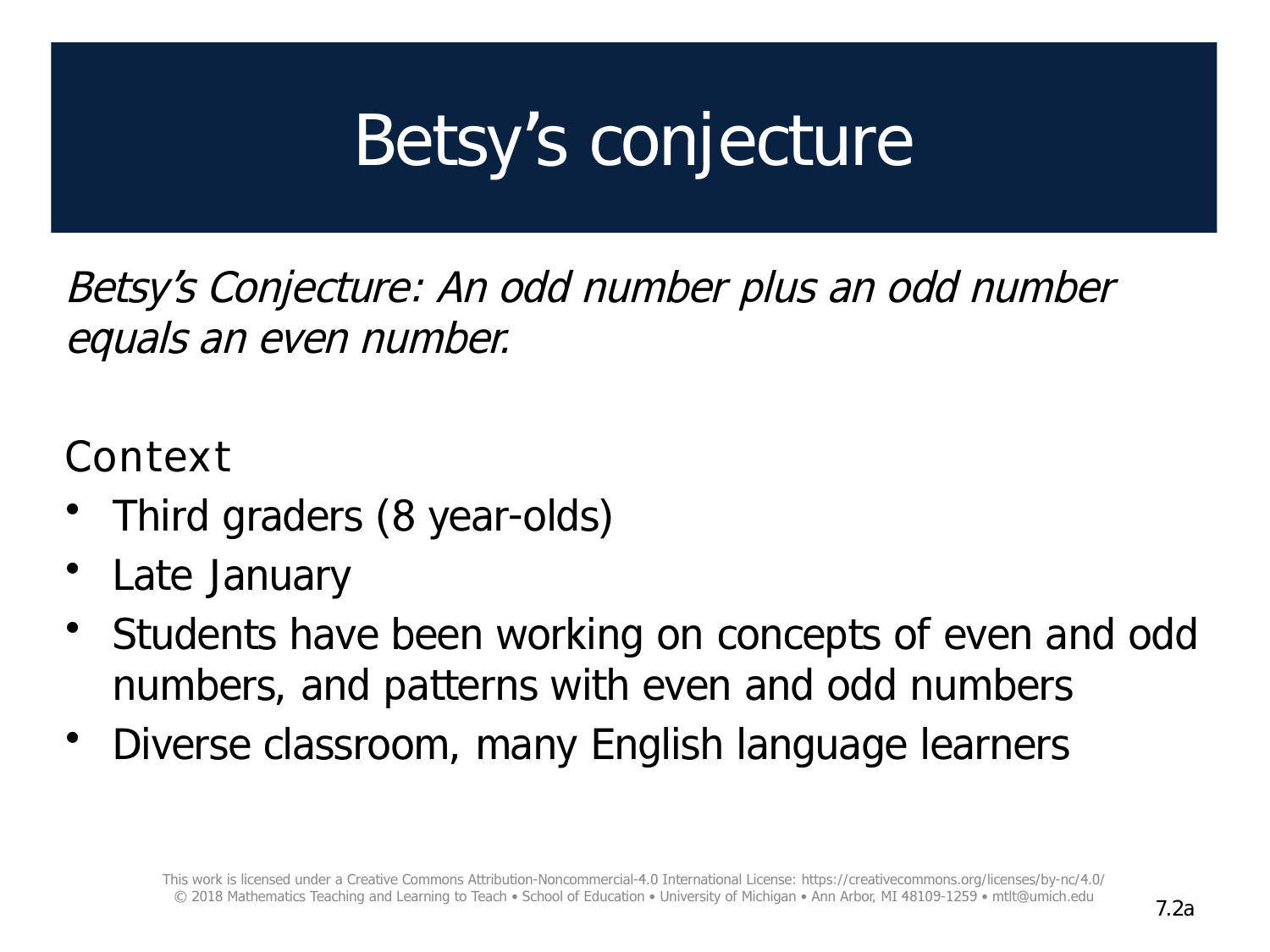

# Betsy’s conjecture
Betsy’s Conjecture: An odd number plus an odd number equals an even number.

Context
Third graders (8 year-olds)
Late January
Students have been working on concepts of even and odd numbers, and patterns with even and odd numbers
Diverse classroom, many English language learners
This work is licensed under a Creative Commons Attribution-Noncommercial-4.0 International License: https://creativecommons.org/licenses/by-nc/4.0/
© 2018 Mathematics Teaching and Learning to Teach • School of Education • University of Michigan • Ann Arbor, MI 48109-1259 • mtlt@umich.edu
7.2a